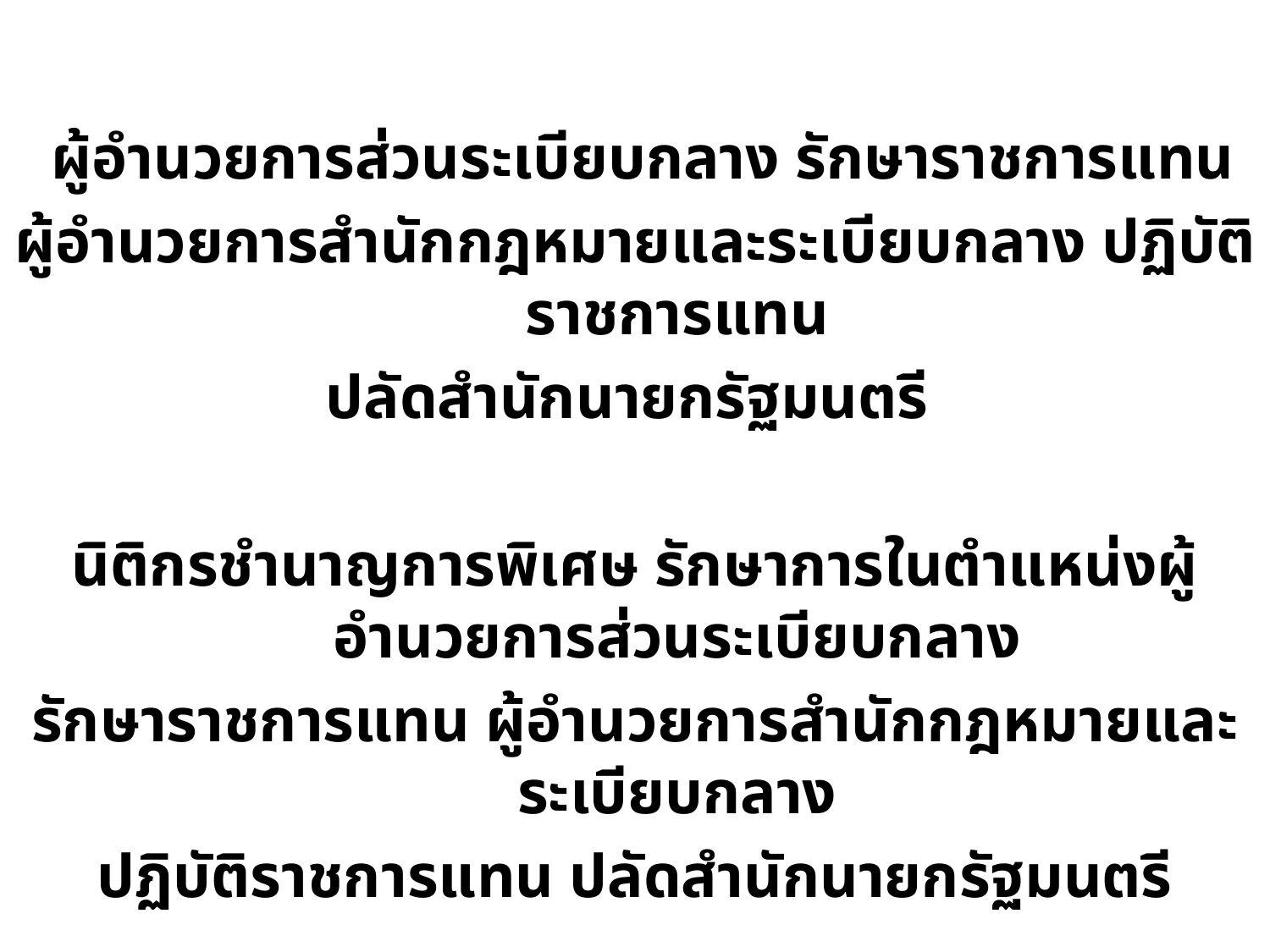

ผู้อำนวยการส่วนระเบียบกลาง รักษาราชการแทน
ผู้อำนวยการสำนักกฎหมายและระเบียบกลาง ปฏิบัติราชการแทน
ปลัดสำนักนายกรัฐมนตรี

นิติกรชำนาญการพิเศษ รักษาการในตำแหน่งผู้อำนวยการส่วนระเบียบกลาง
รักษาราชการแทน ผู้อำนวยการสำนักกฎหมายและระเบียบกลาง
ปฏิบัติราชการแทน ปลัดสำนักนายกรัฐมนตรี